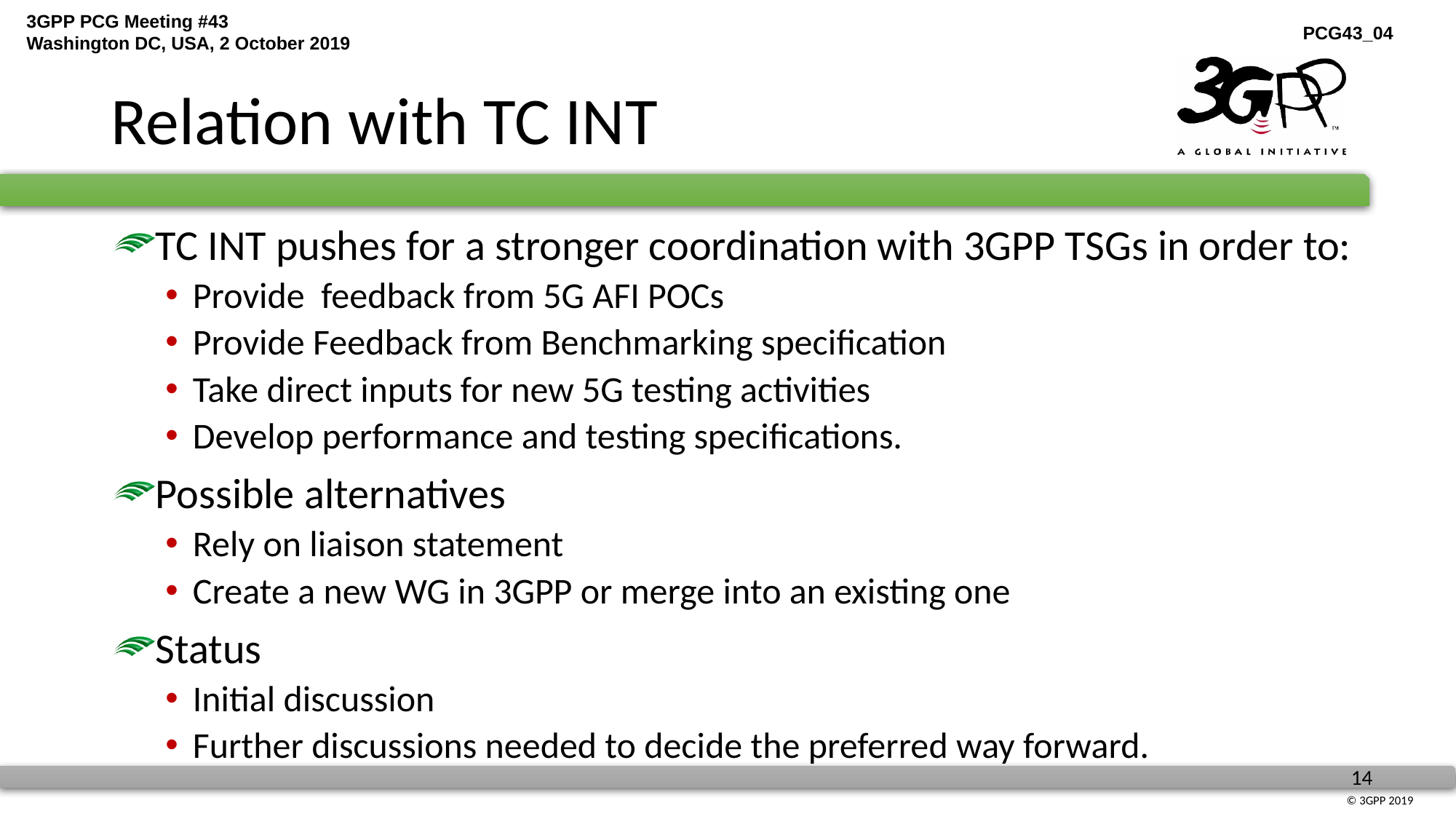

# Relation with TC INT
TC INT pushes for a stronger coordination with 3GPP TSGs in order to:
Provide  feedback from 5G AFI POCs
Provide Feedback from Benchmarking specification
Take direct inputs for new 5G testing activities
Develop performance and testing specifications.
Possible alternatives
Rely on liaison statement
Create a new WG in 3GPP or merge into an existing one
Status
Initial discussion
Further discussions needed to decide the preferred way forward.